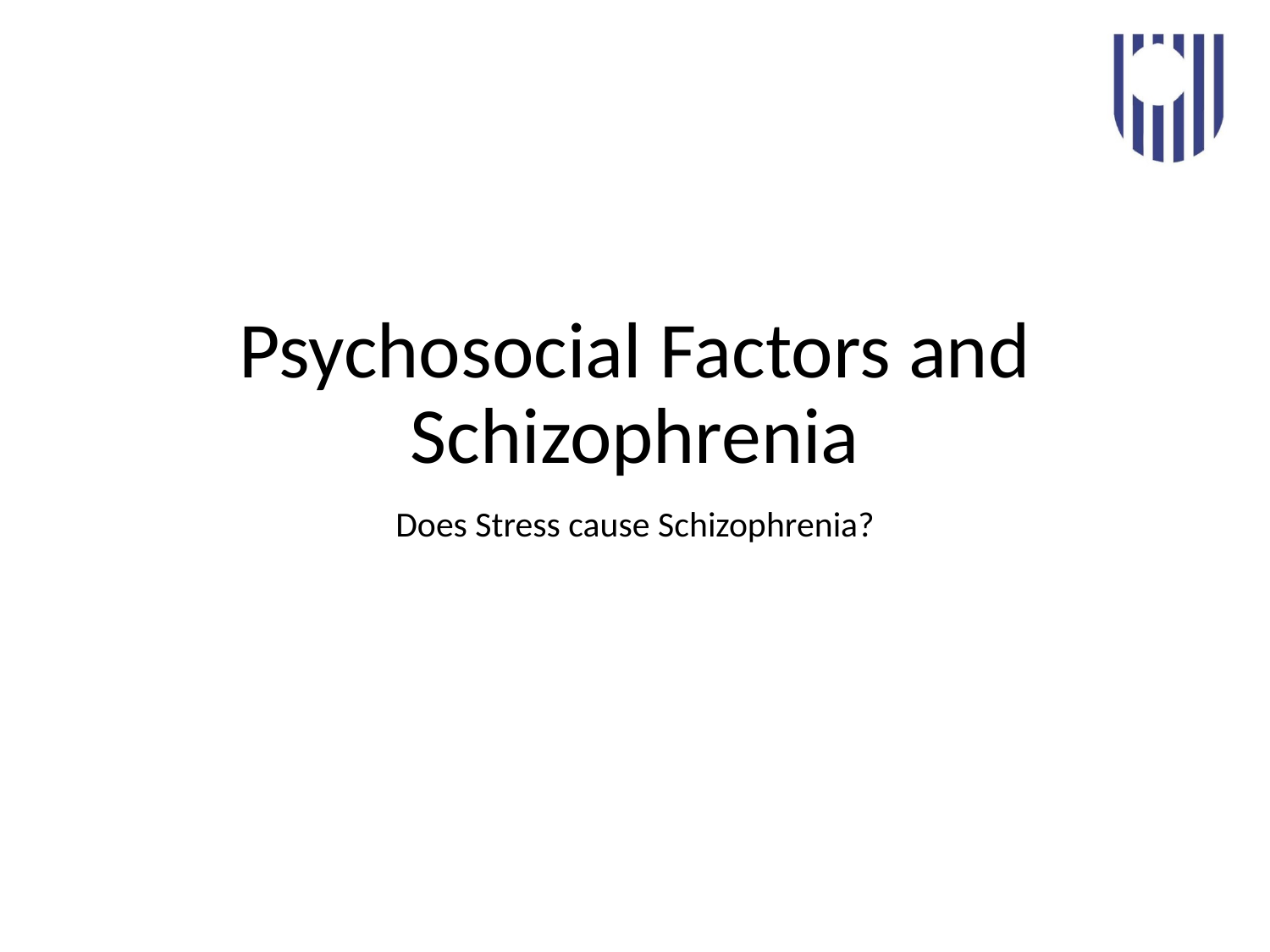

# Psychosocial Factors and Schizophrenia
Does Stress cause Schizophrenia?